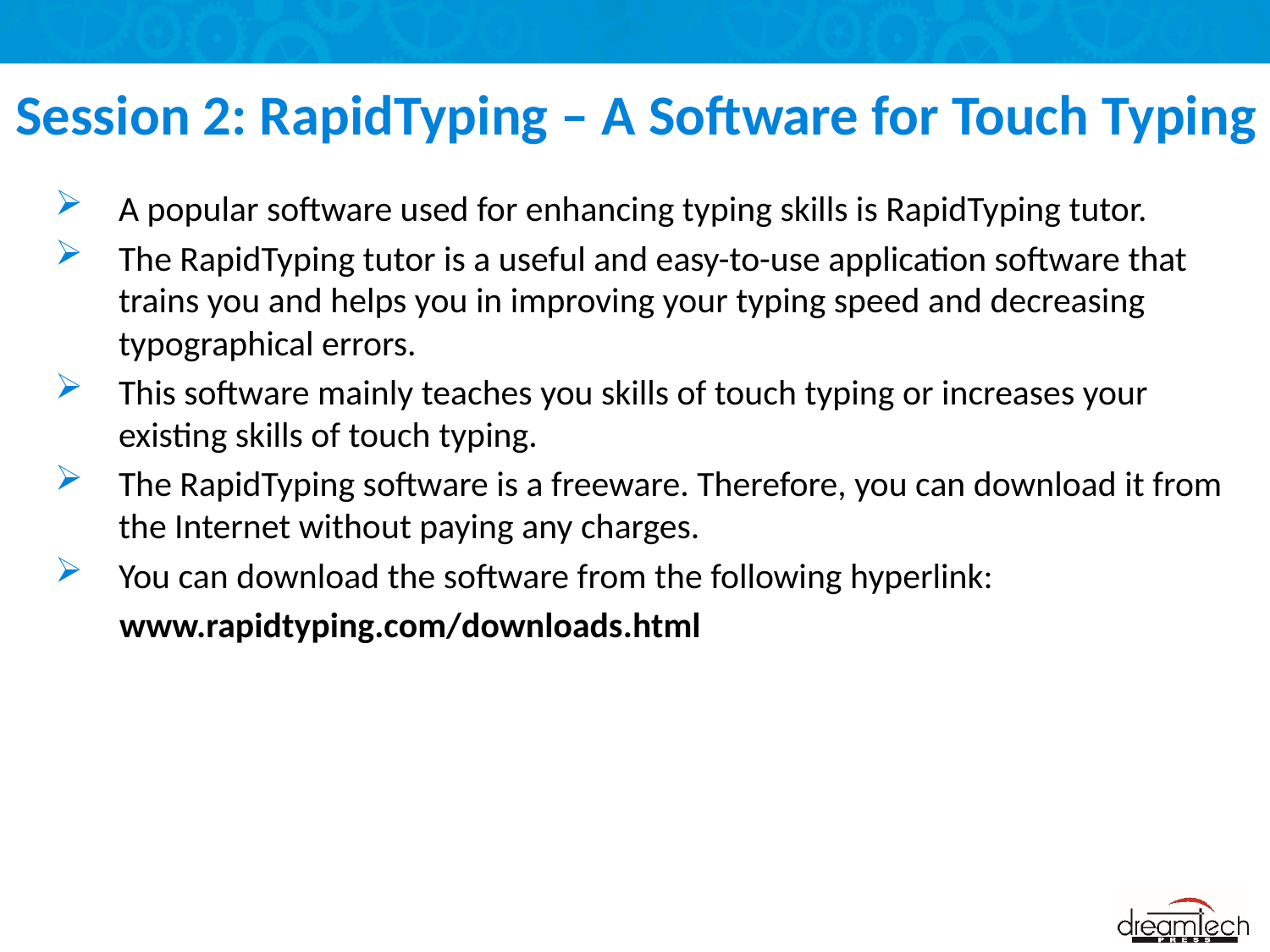

# Session 2: RapidTyping – A Software for Touch Typing
A popular software used for enhancing typing skills is RapidTyping tutor.
The RapidTyping tutor is a useful and easy-to-use application software that trains you and helps you in improving your typing speed and decreasing typographical errors.
This software mainly teaches you skills of touch typing or increases your existing skills of touch typing.
The RapidTyping software is a freeware. Therefore, you can download it from the Internet without paying any charges.
You can download the software from the following hyperlink:
        www.rapidtyping.com/downloads.html